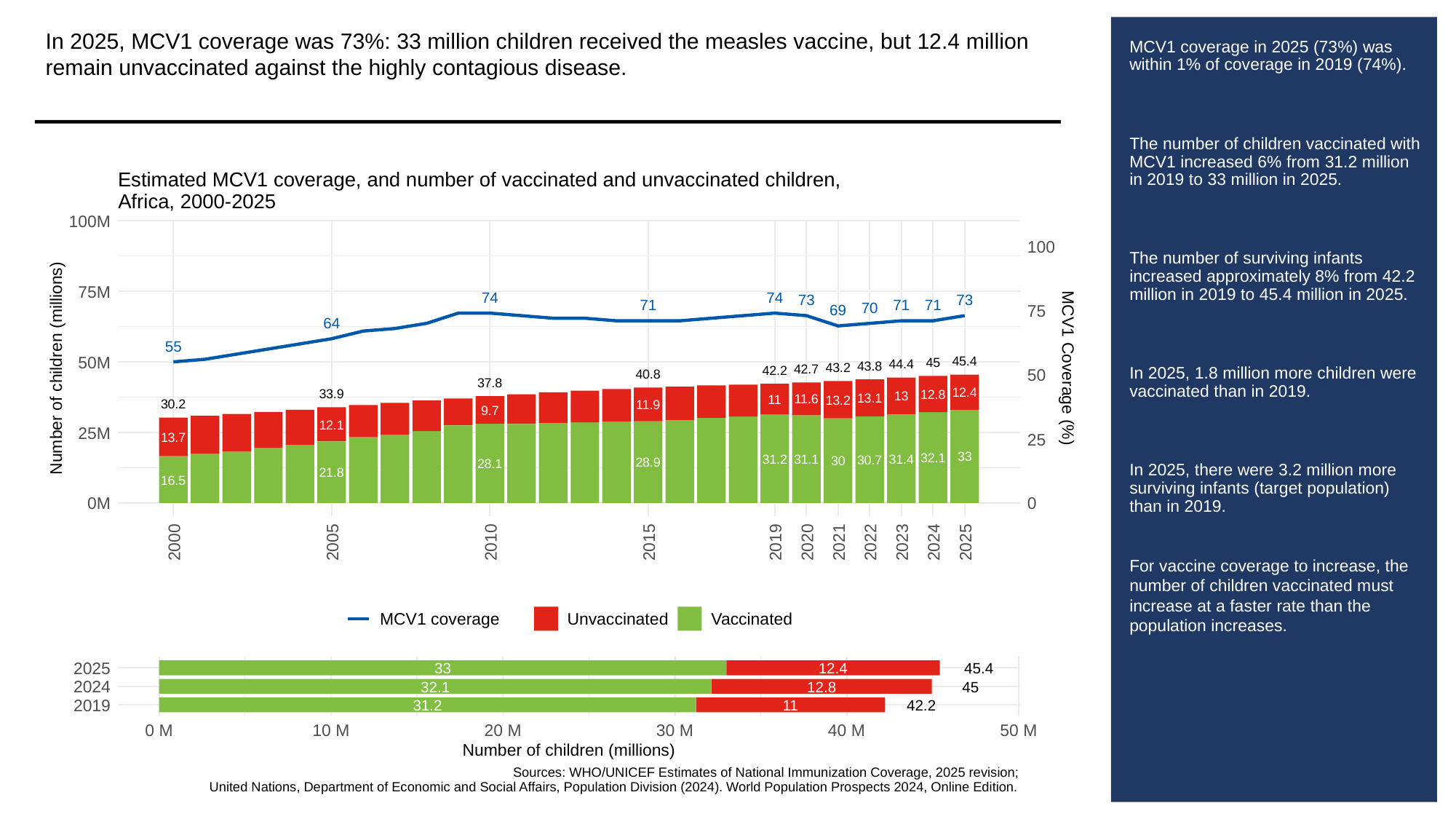

In 2025, MCV1 coverage was 73%: 33 million children received the measles vaccine, but 12.4 million remain unvaccinated against the highly contagious disease.
# MCV1 coverage in 2025 (73%) was within 1% of coverage in 2019 (74%).

The number of children vaccinated with MCV1 increased 6% from 31.2 million in 2019 to 33 million in 2025.

The number of surviving infants increased approximately 8% from 42.2 million in 2019 to 45.4 million in 2025.

In 2025, 1.8 million more children were vaccinated than in 2019.

In 2025, there were 3.2 million more surviving infants (target population) than in 2019.

For vaccine coverage to increase, the number of children vaccinated must increase at a faster rate than the population increases.

Estimated MCV1 coverage, and number of vaccinated and unvaccinated children,
Africa, 2000-2025
100M

100

75M

74
74
73
73
71
71
71
70
69
75

64

55
50M
45.4
45
44.4
43.8

Number of children (millions)
MCV1 Coverage (%)
43.2
42.7
42.2
50
40.8

37.8

12.4

33.9

12.8

13

13.1
11.6

11
13.2

30.2
11.9

9.7

12.1

25M

13.7
25

33
32.1

31.4
31.2
31.1
30.7
30

28.9
28.1
21.8

16.5
0M
0

2000
2005
2010
2015
2019
2020
2021
2022
2023
2024
2025

MCV1 coverage
Unvaccinated
Vaccinated

2025
33
12.4
45.4

2024
32.1
12.8
45

2019
31.2
11
42.2

0 M
10 M
20 M
30 M
40 M
50 M
Number of children (millions)
Sources: WHO/UNICEF Estimates of National Immunization Coverage, 2025 revision;
United Nations, Department of Economic and Social Affairs, Population Division (2024). World Population Prospects 2024, Online Edition.